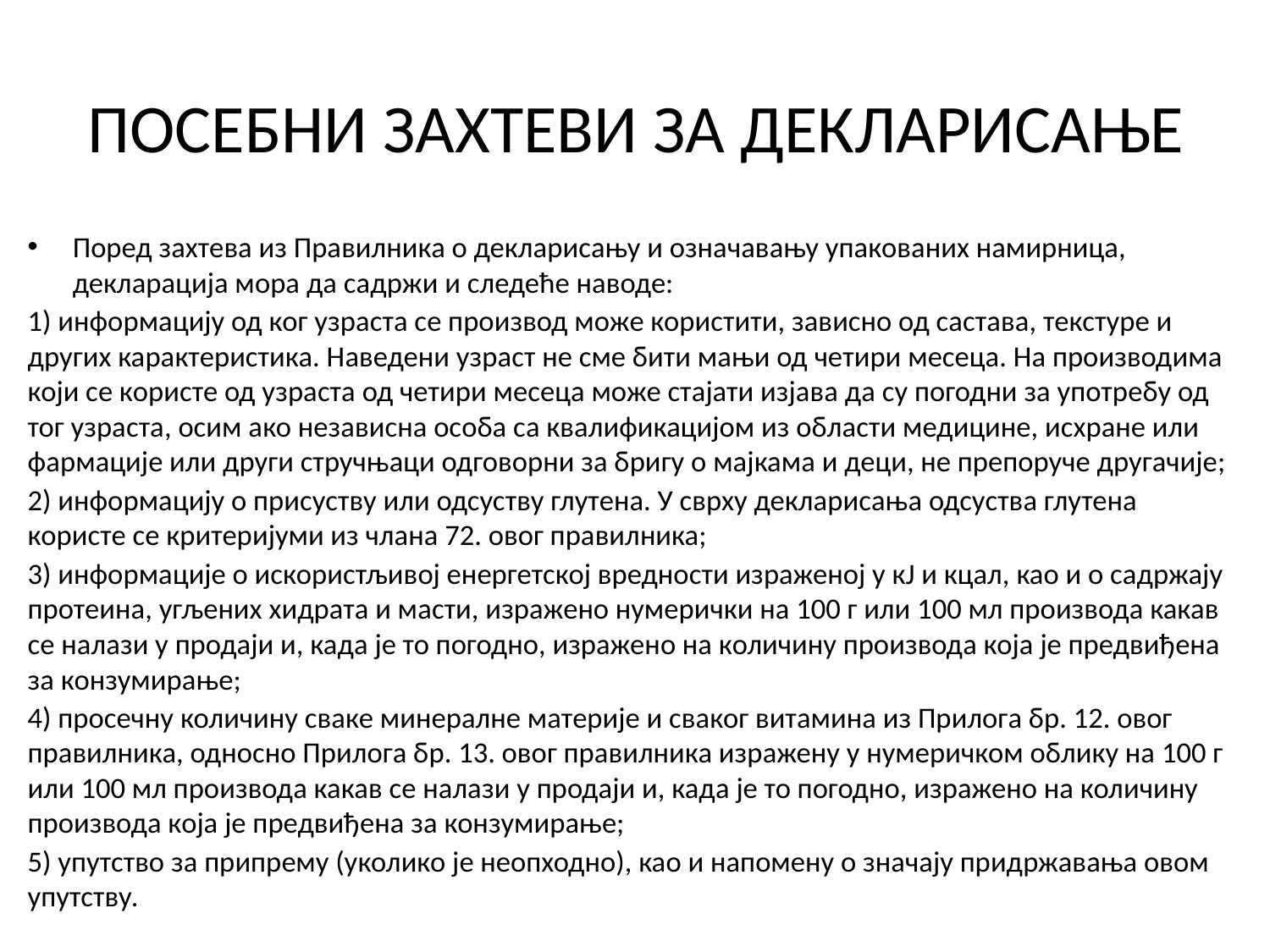

# ПОСЕБНИ ЗАХТЕВИ ЗА ДЕКЛАРИСАЊЕ
Поред захтева из Правилника о декларисању и означавању упакованих намирница, декларација мора да садржи и следеће наводе:
1) информацију од ког узраста се производ може користити, зависно од састава, текстуре и других карактеристика. Наведени узраст не сме бити мањи од четири месеца. На производима који се користе од узраста од четири месеца може стајати изјава да су погодни за употребу од тог узраста, осим ако независна особа са квалификацијом из области медицине, исхране или фармације или други стручњаци одговорни за бригу о мајкама и деци, не препоруче другачије;
2) информацију о присуству или одсуству глутена. У сврху декларисања одсуства глутена користе се критеријуми из члана 72. овог правилника;
3) информације о искористљивој енергетској вредности израженој у кЈ и кцал, као и о садржају протеина, угљених хидрата и масти, изражено нумерички на 100 г или 100 мл производа какав се налази у продаји и, када је то погодно, изражено на количину производа која је предвиђена за конзумирање;
4) просечну количину сваке минералне материје и сваког витамина из Прилога бр. 12. овог правилника, односно Прилога бр. 13. овог правилника изражену у нумеричком облику на 100 г или 100 мл производа какав се налази у продаји и, када је то погодно, изражено на количину производа која је предвиђена за конзумирање;
5) упутство за припрему (уколико је неопходно), као и напомену о значају придржавања овом упутству.